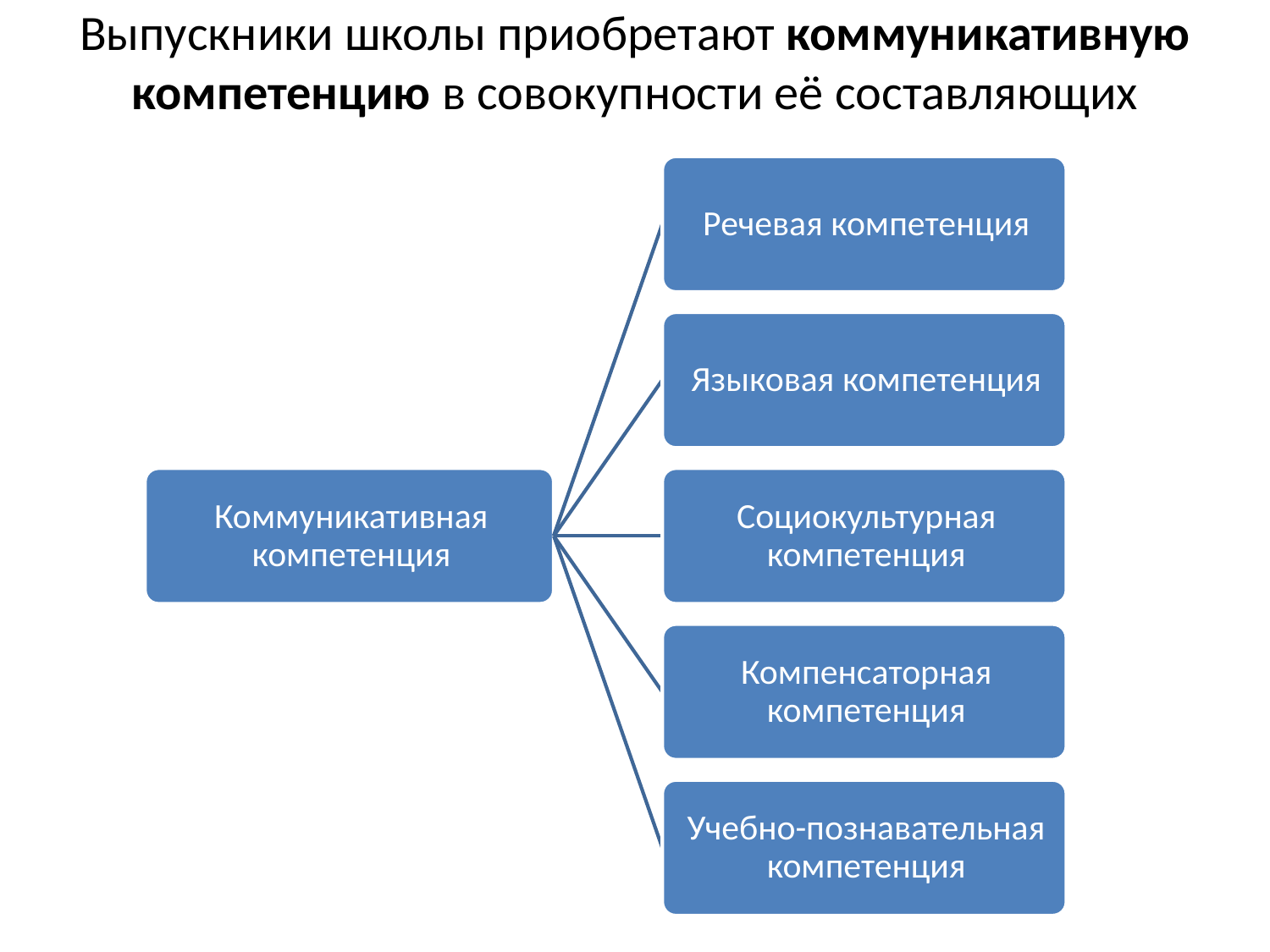

# Выпускники школы приобретают коммуникативную компетенцию в совокупности её составляющих
Коммуникативная компетенция

Речевая компетенция

Языковая компетенция

Социокультурная компетенция

Компенсаторная компетенция

Учебно-познавательная компетенция